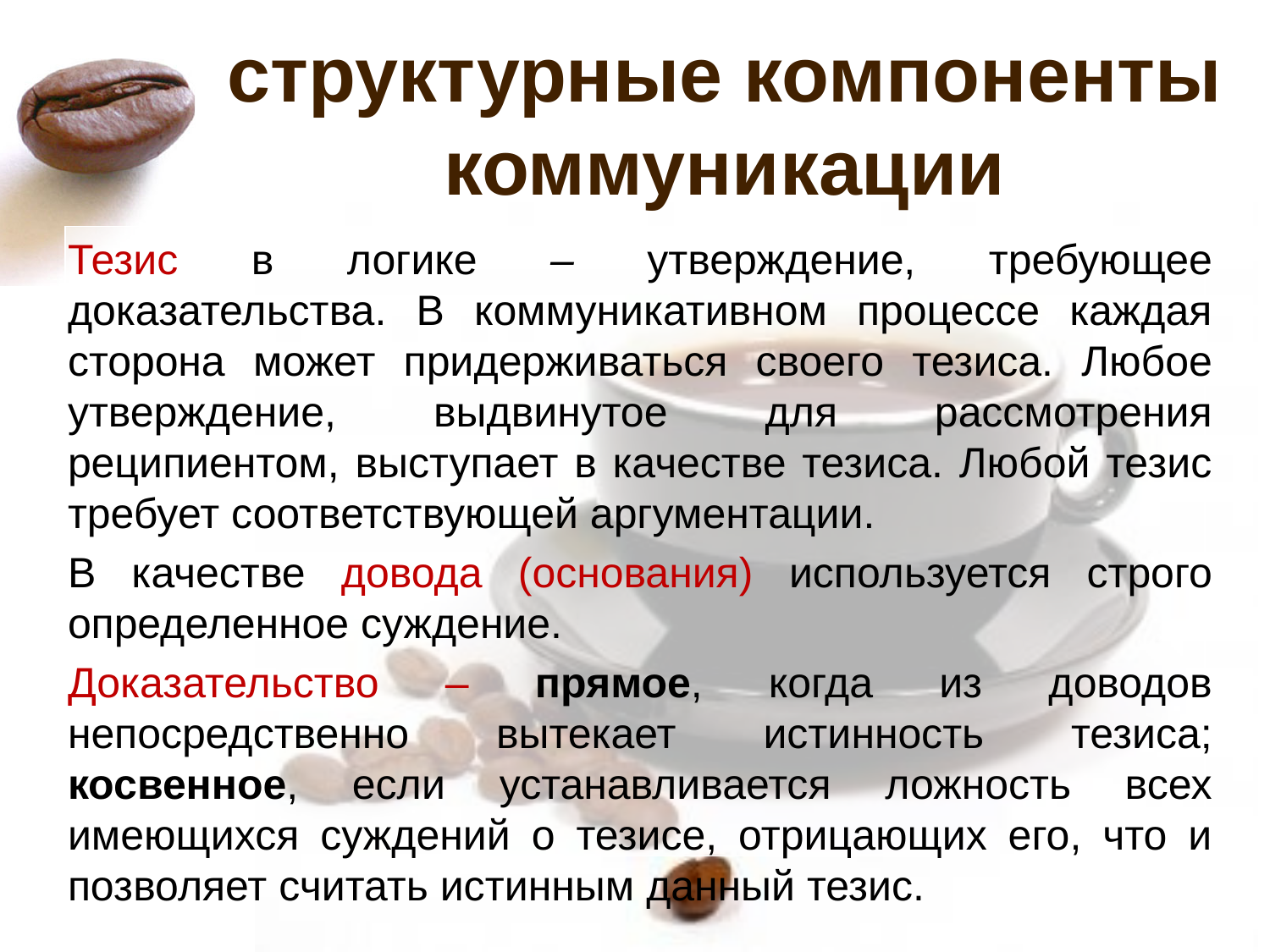

# структурные компоненты коммуникации
Тезис в логике – утверждение, требующее доказательства. В коммуникативном процессе каждая сторона может придерживаться своего тезиса. Любое утверждение, выдвинутое для рассмотрения реципиентом, выступает в качестве тезиса. Любой тезис требует соответствующей аргументации.
В качестве довода (основания) используется строго определенное суждение.
Доказательство – прямое, когда из доводов непосредственно вытекает истинность тезиса; косвенное, если устанавливается ложность всех имеющихся суждений о тезисе, отрицающих его, что и позволяет считать истинным данный тезис.